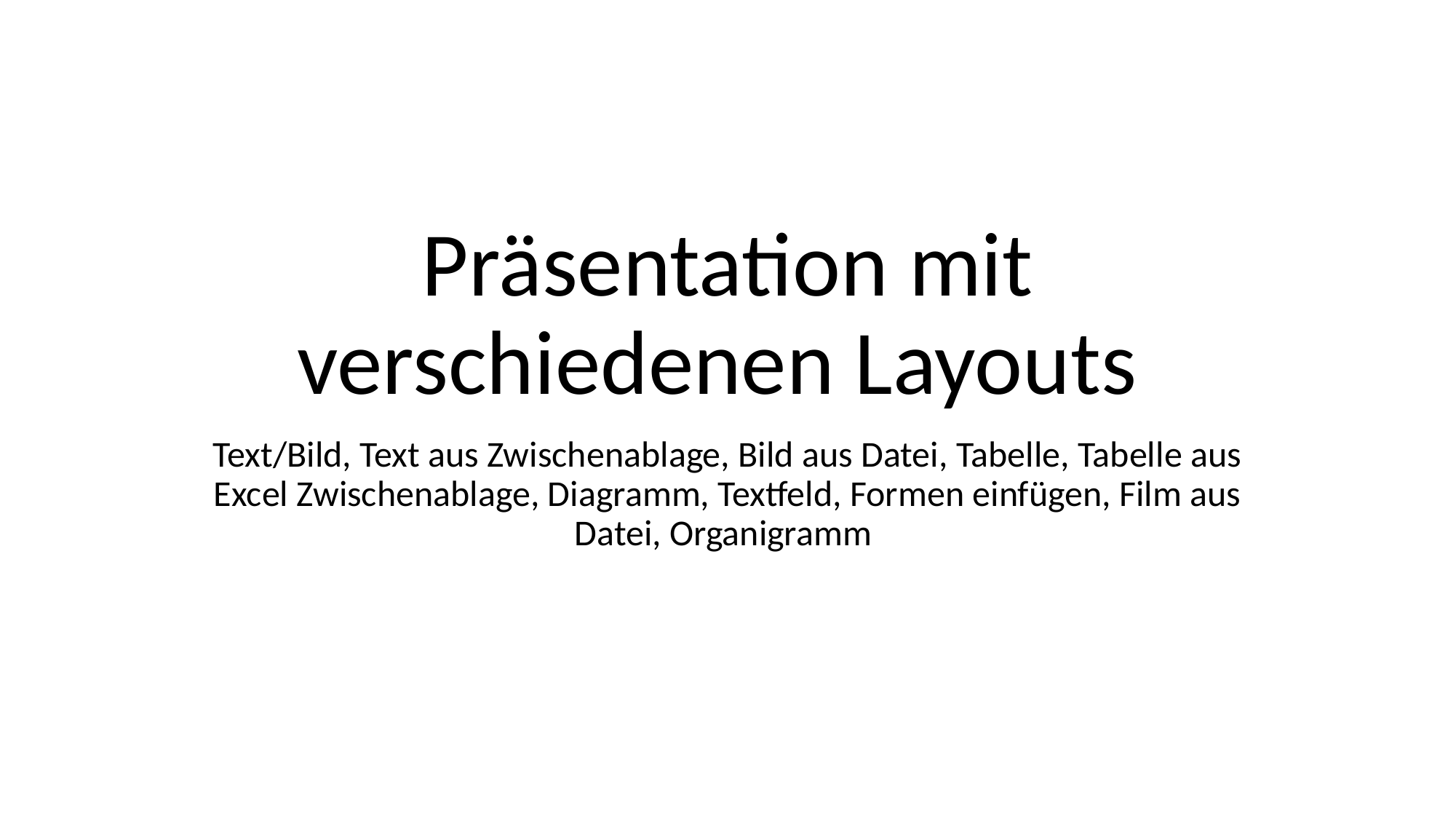

# Präsentation mit verschiedenen Layouts
Text/Bild, Text aus Zwischenablage, Bild aus Datei, Tabelle, Tabelle aus Excel Zwischenablage, Diagramm, Textfeld, Formen einfügen, Film aus Datei, Organigramm